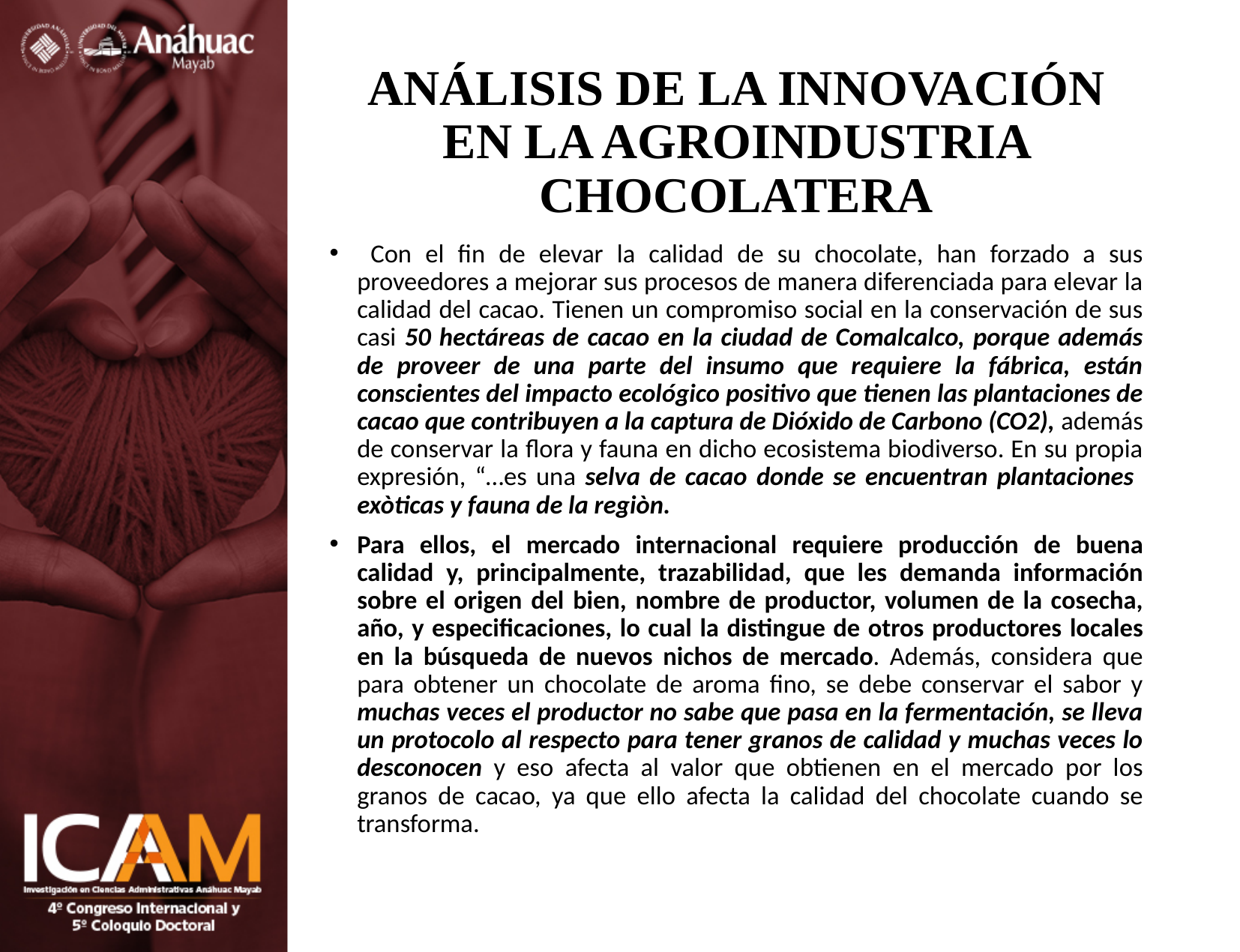

# ANÁLISIS DE LA INNOVACIÓN EN LA AGROINDUSTRIA CHOCOLATERA
 Con el fin de elevar la calidad de su chocolate, han forzado a sus proveedores a mejorar sus procesos de manera diferenciada para elevar la calidad del cacao. Tienen un compromiso social en la conservación de sus casi 50 hectáreas de cacao en la ciudad de Comalcalco, porque además de proveer de una parte del insumo que requiere la fábrica, están conscientes del impacto ecológico positivo que tienen las plantaciones de cacao que contribuyen a la captura de Dióxido de Carbono (CO2), además de conservar la flora y fauna en dicho ecosistema biodiverso. En su propia expresión, “…es una selva de cacao donde se encuentran plantaciones  exòticas y fauna de la regiòn.
Para ellos, el mercado internacional requiere producción de buena calidad y, principalmente, trazabilidad, que les demanda información sobre el origen del bien, nombre de productor, volumen de la cosecha, año, y especificaciones, lo cual la distingue de otros productores locales en la búsqueda de nuevos nichos de mercado. Además, considera que para obtener un chocolate de aroma fino, se debe conservar el sabor y muchas veces el productor no sabe que pasa en la fermentación, se lleva un protocolo al respecto para tener granos de calidad y muchas veces lo desconocen y eso afecta al valor que obtienen en el mercado por los granos de cacao, ya que ello afecta la calidad del chocolate cuando se transforma.